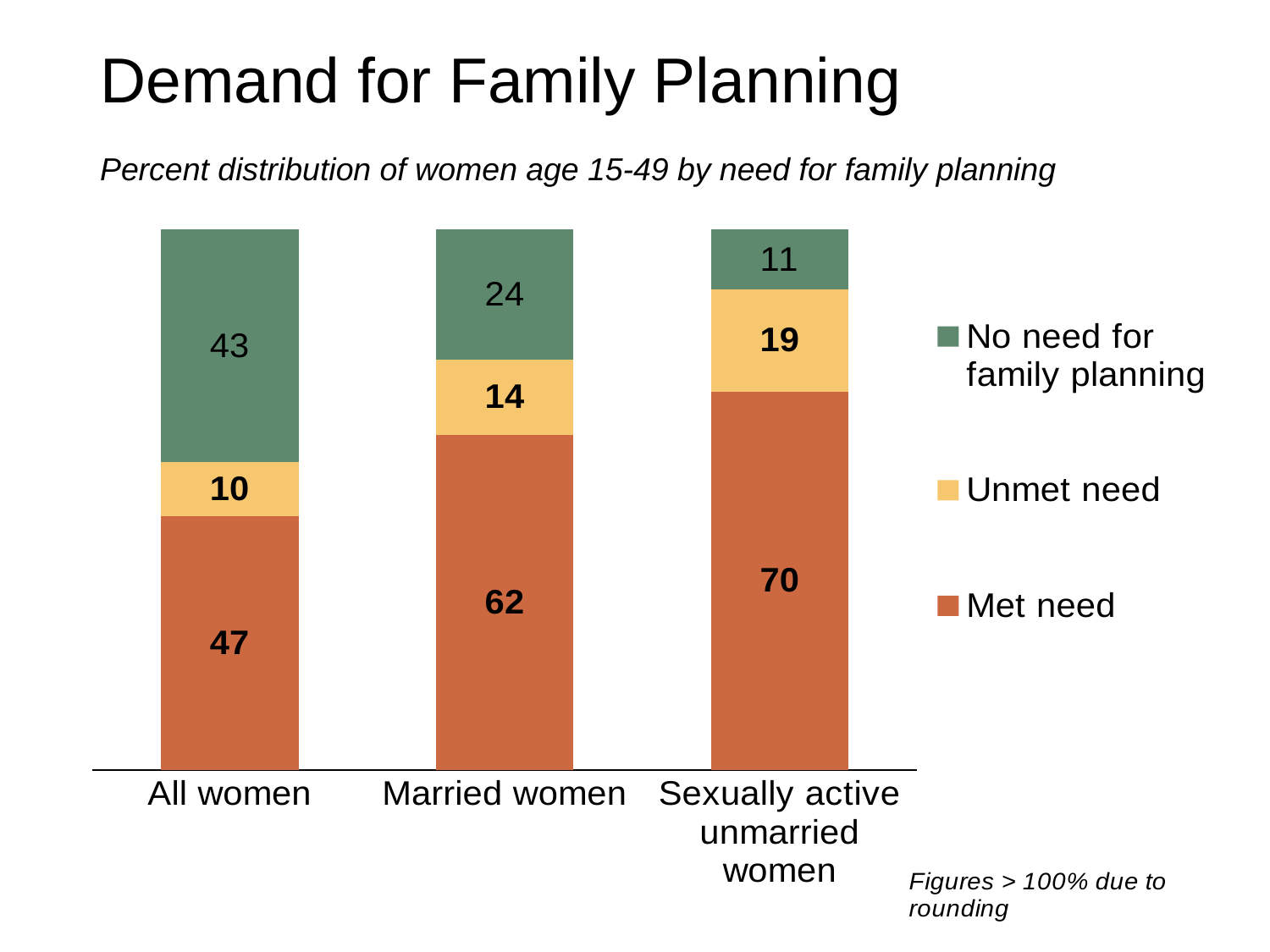

# Demand for Family Planning
Percent distribution of women age 15-49 by need for family planning

### Chart

| Category | Met need | Unmet need | No need for family planning |
|---|---|---|---|
| All women | 47.0 | 10.0 | 43.0 |
| Married women | 62.0 | 14.0 | 24.0 |
| Sexually active unmarried women | 70.0 | 19.0 | 11.0 |